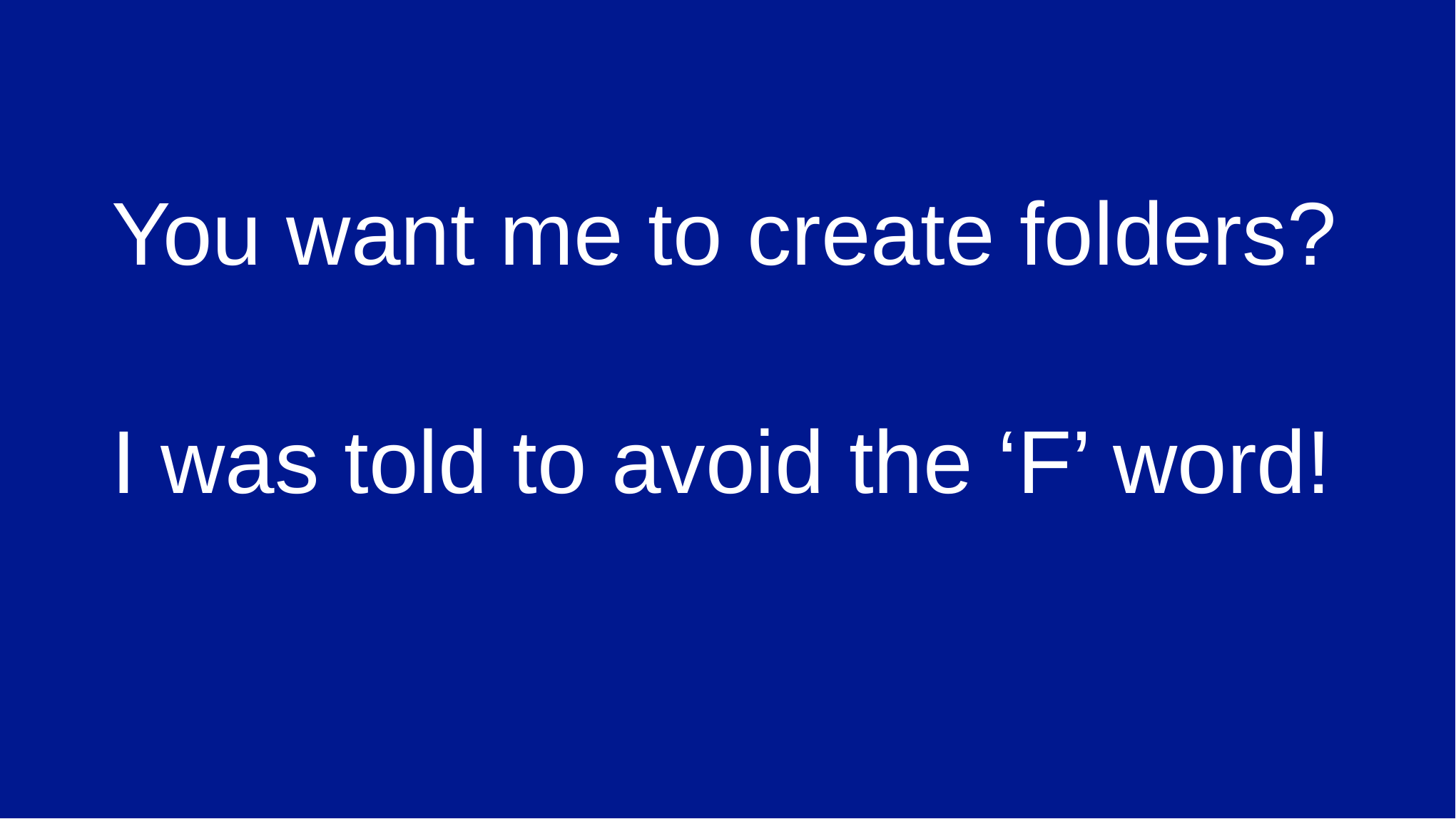

You want me to create folders?

I was told to avoid the ‘F’ word!